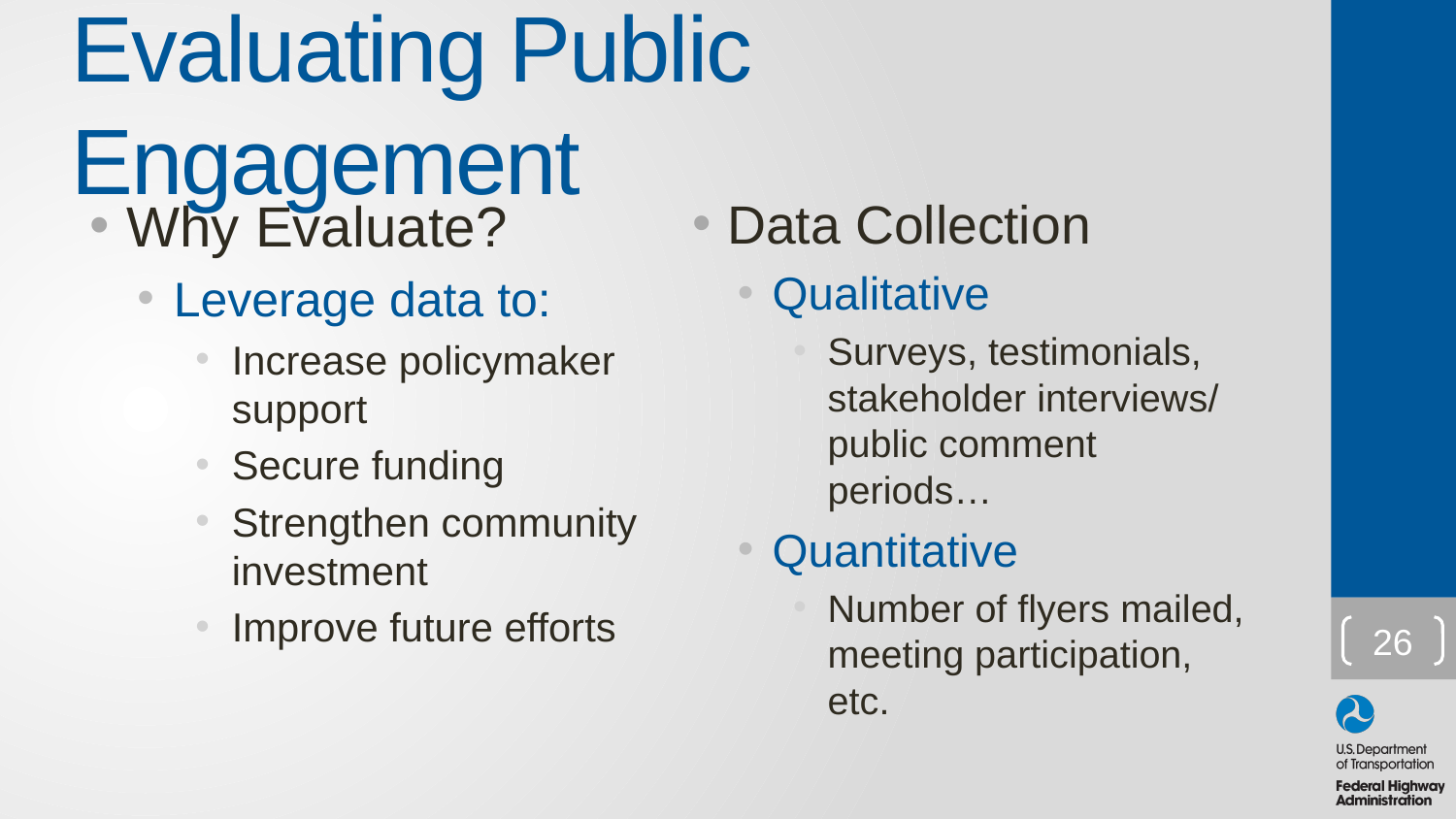

# Evaluating Public Engagement
Why Evaluate?
Leverage data to:
Increase policymaker support
Secure funding
Strengthen community investment
Improve future efforts

Data Collection
Qualitative
Surveys, testimonials, stakeholder interviews/ public comment periods…
Quantitative
Number of flyers mailed, meeting participation, etc.

26